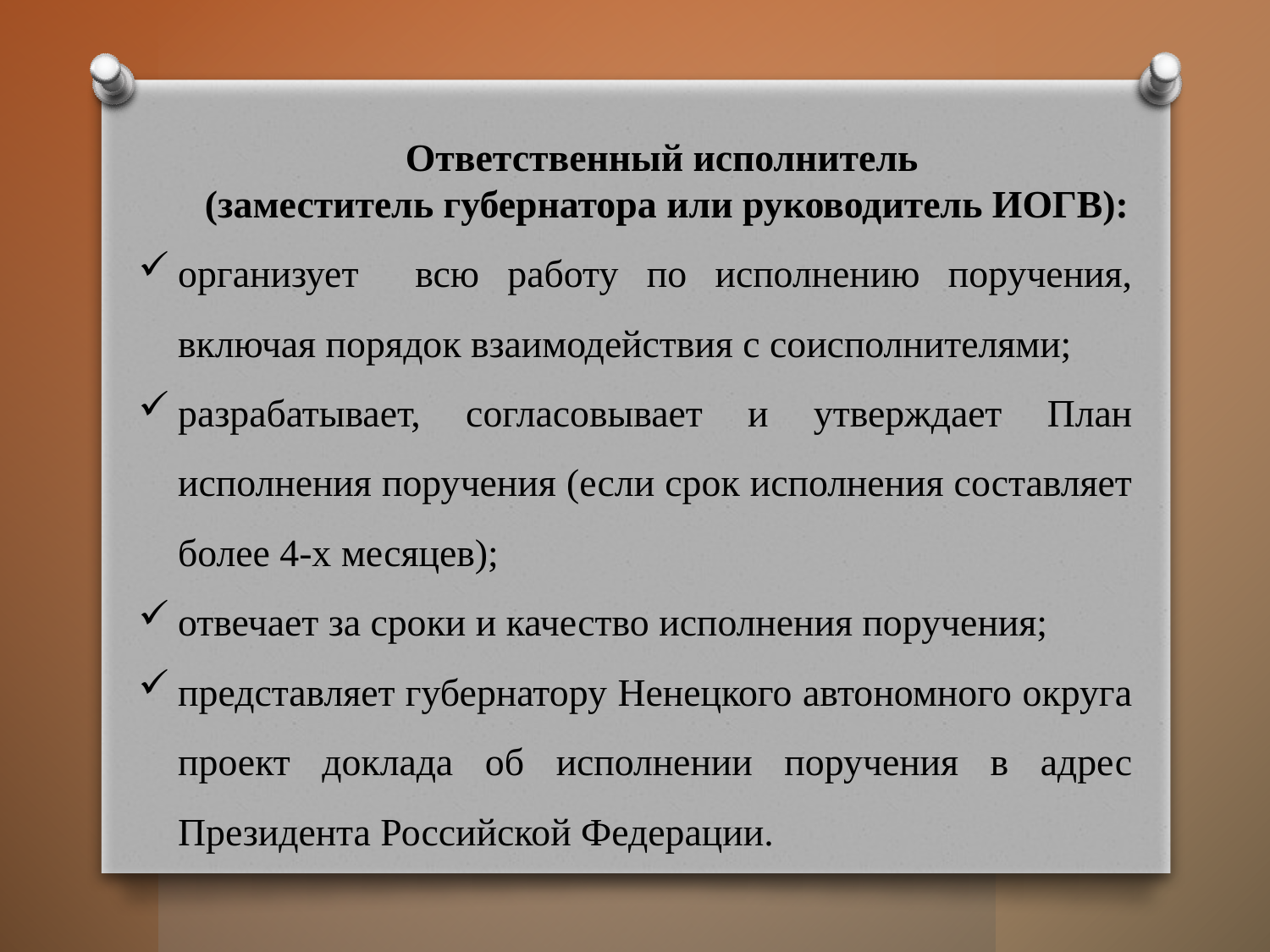

Ответственный исполнитель
(заместитель губернатора или руководитель ИОГВ):
организует  всю работу по исполнению поручения, включая порядок взаимодействия с соисполнителями;
разрабатывает, согласовывает и утверждает План исполнения поручения (если срок исполнения составляет более 4-х месяцев);
отвечает за сроки и качество исполнения поручения;
представляет губернатору Ненецкого автономного округа проект доклада об исполнении поручения в адрес Президента Российской Федерации.